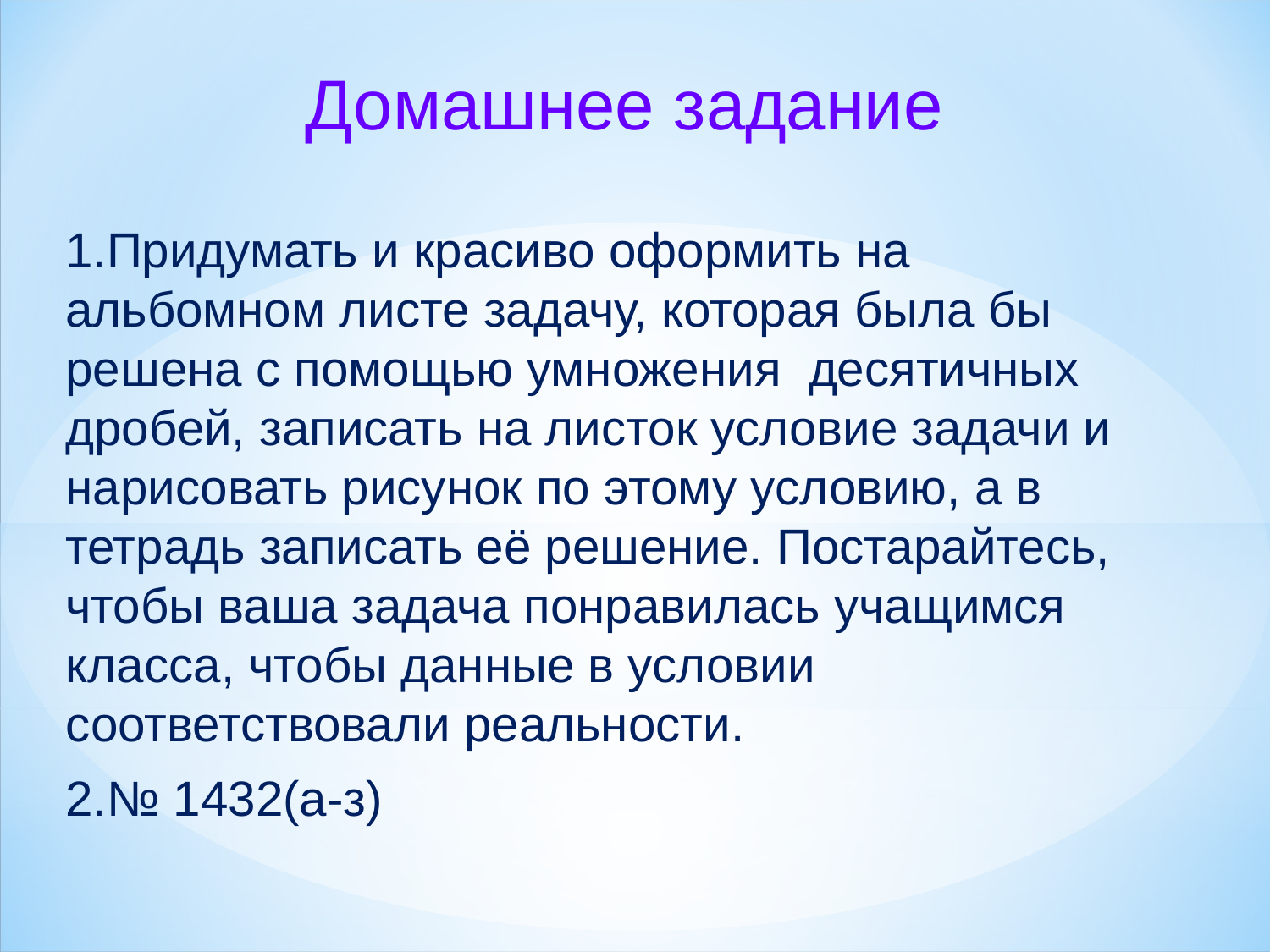

Домашнее задание

1.Придумать и красиво оформить на альбомном листе задачу, которая была бы решена с помощью умножения  десятичных дробей, записать на листок условие задачи и нарисовать рисунок по этому условию, а в тетрадь записать её решение. Постарайтесь, чтобы ваша задача понравилась учащимся класса, чтобы данные в условии соответствовали реальности.
2.№ 1432(а-з)